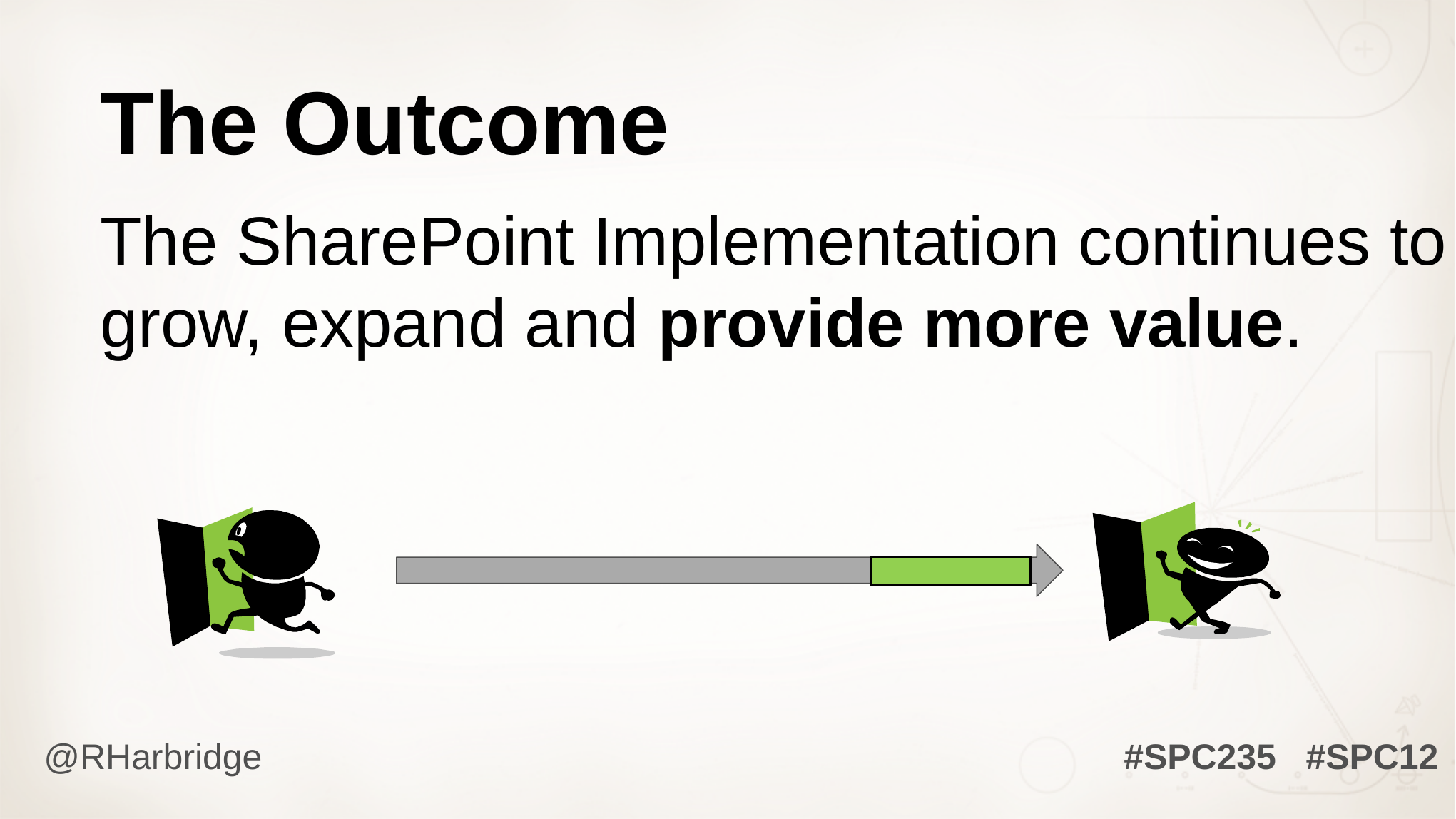

The Outcome
The SharePoint Implementation continues to grow, expand and provide more value.